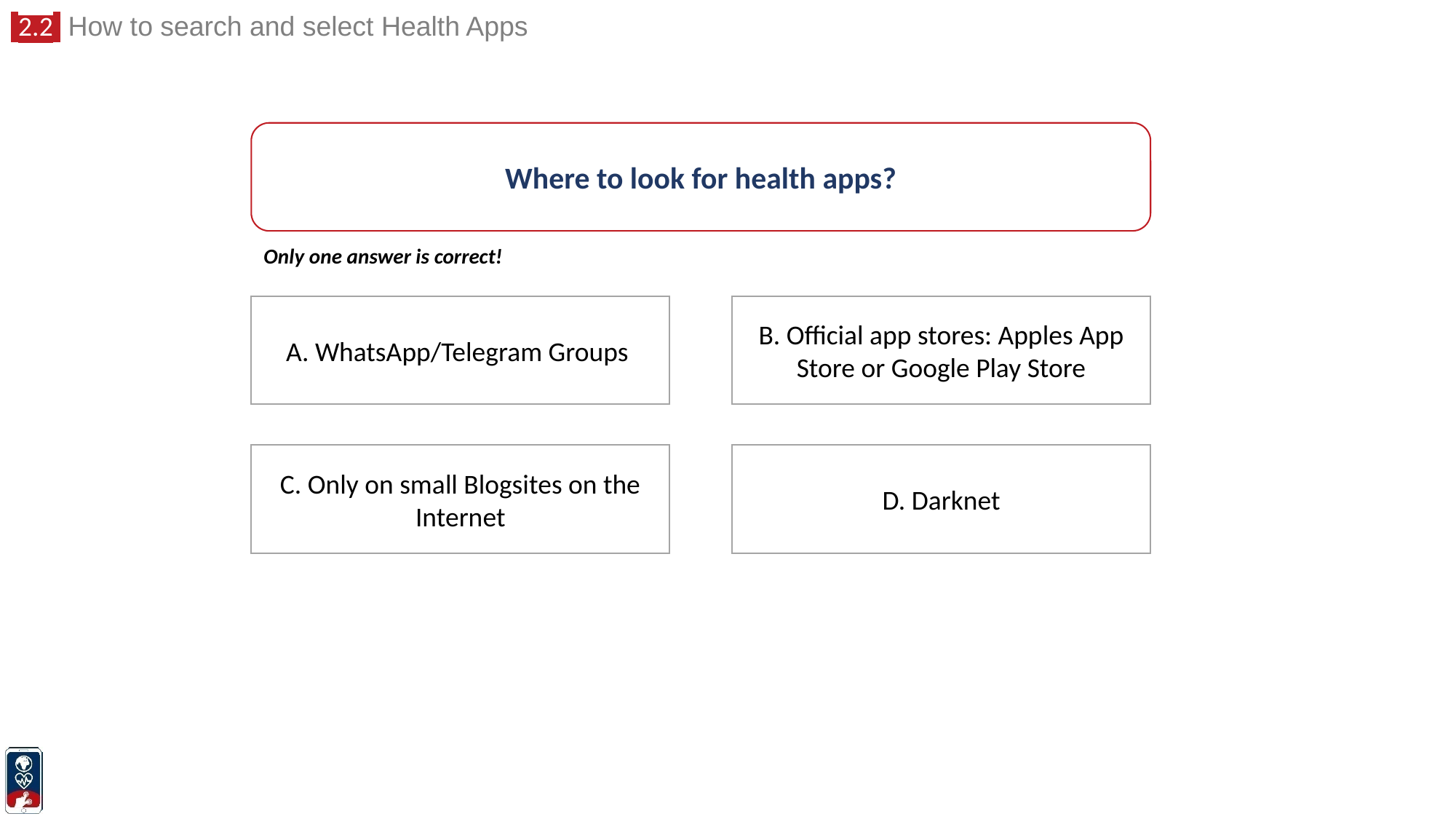

Where to look for health apps?
Only one answer is correct!
A. WhatsApp/Telegram Groups
B. Official app stores: Apples App Store or Google Play Store
D. Darknet
C. Only on small Blogsites on the Internet